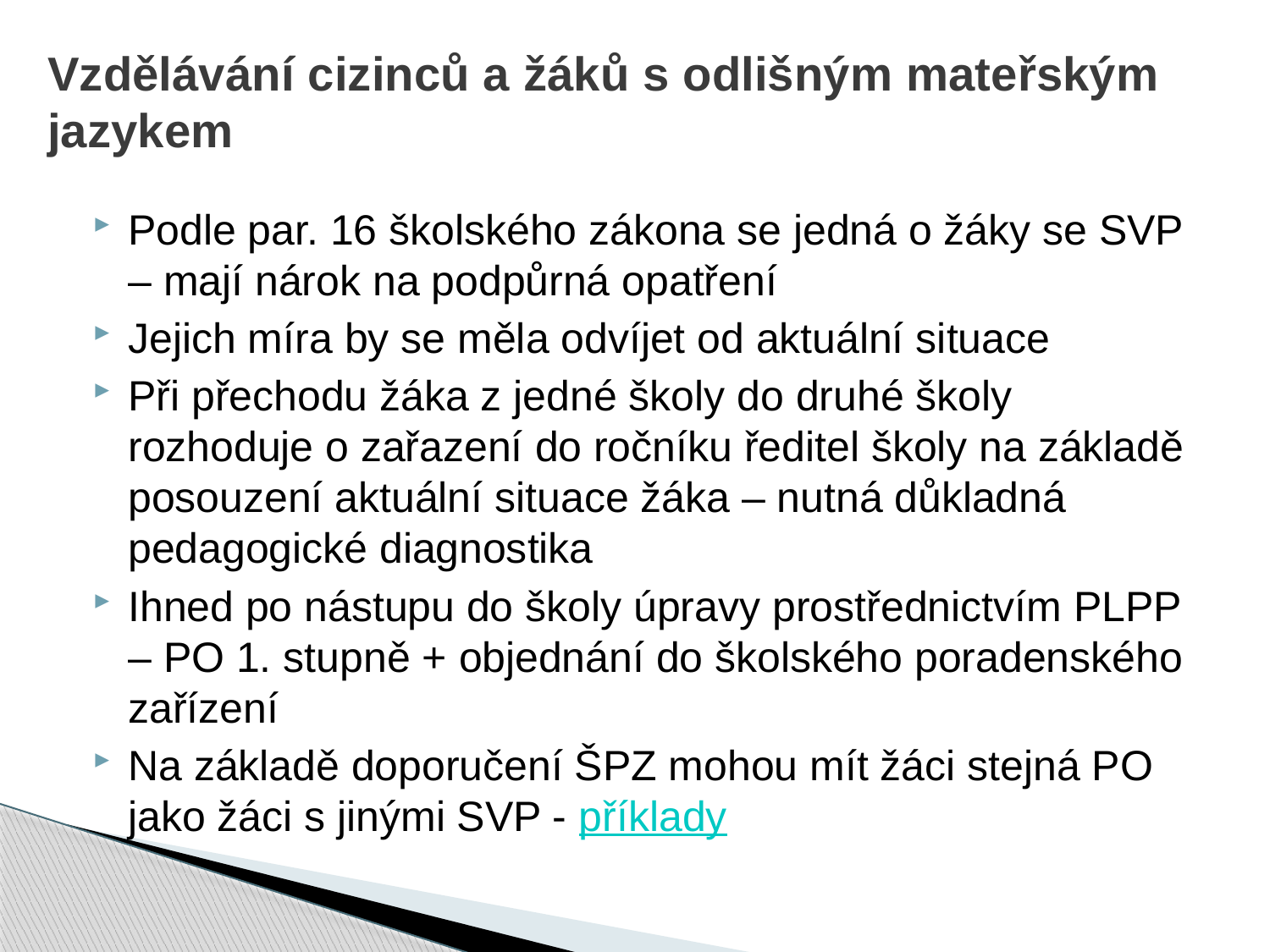

# Vzdělávání cizinců a žáků s odlišným mateřským jazykem
Podle par. 16 školského zákona se jedná o žáky se SVP – mají nárok na podpůrná opatření
Jejich míra by se měla odvíjet od aktuální situace
Při přechodu žáka z jedné školy do druhé školy rozhoduje o zařazení do ročníku ředitel školy na základě posouzení aktuální situace žáka – nutná důkladná pedagogické diagnostika
Ihned po nástupu do školy úpravy prostřednictvím PLPP – PO 1. stupně + objednání do školského poradenského zařízení
Na základě doporučení ŠPZ mohou mít žáci stejná PO jako žáci s jinými SVP - příklady